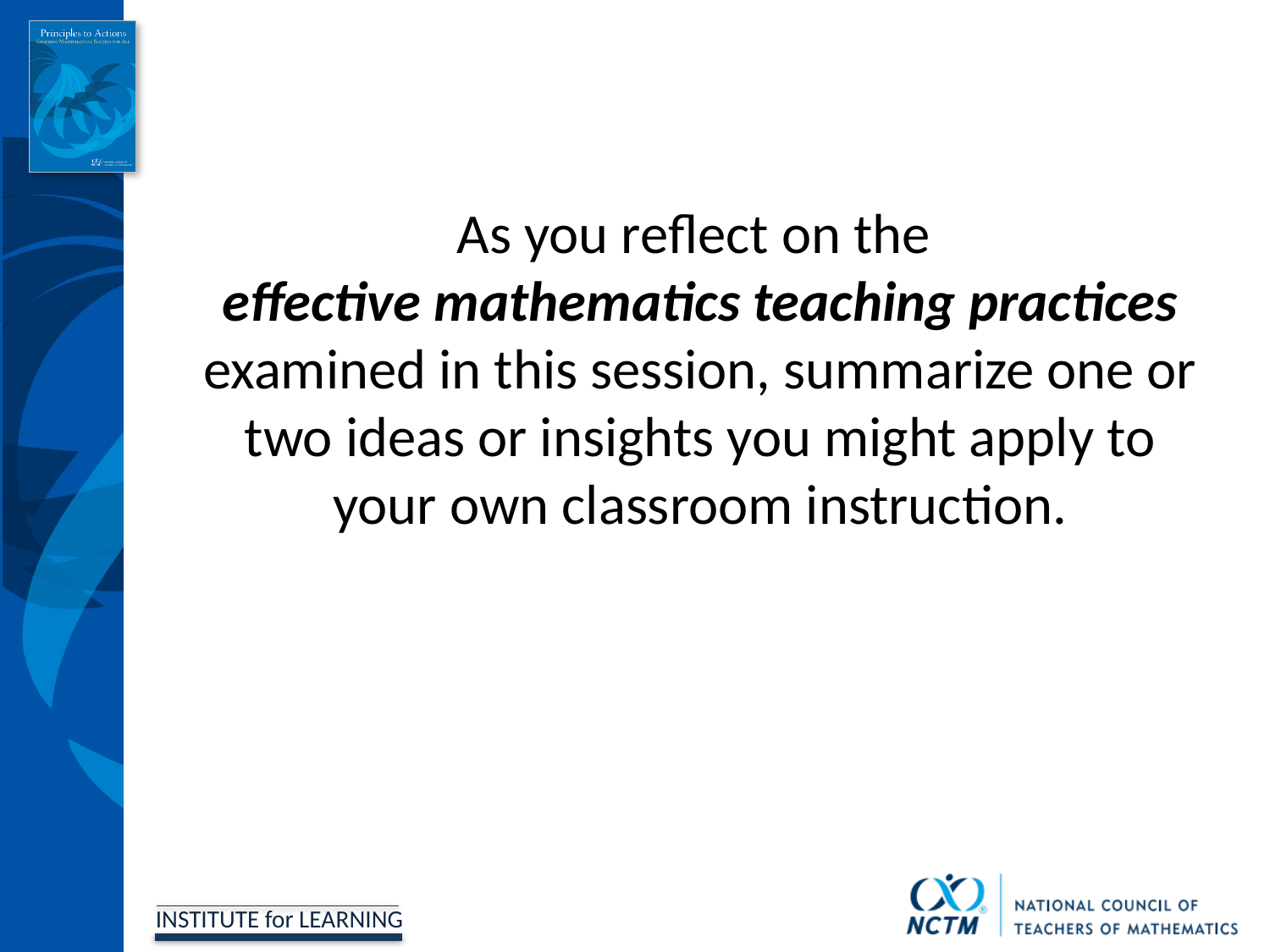

As you reflect on the
effective mathematics teaching practices examined in this session, summarize one or two ideas or insights you might apply to your own classroom instruction.